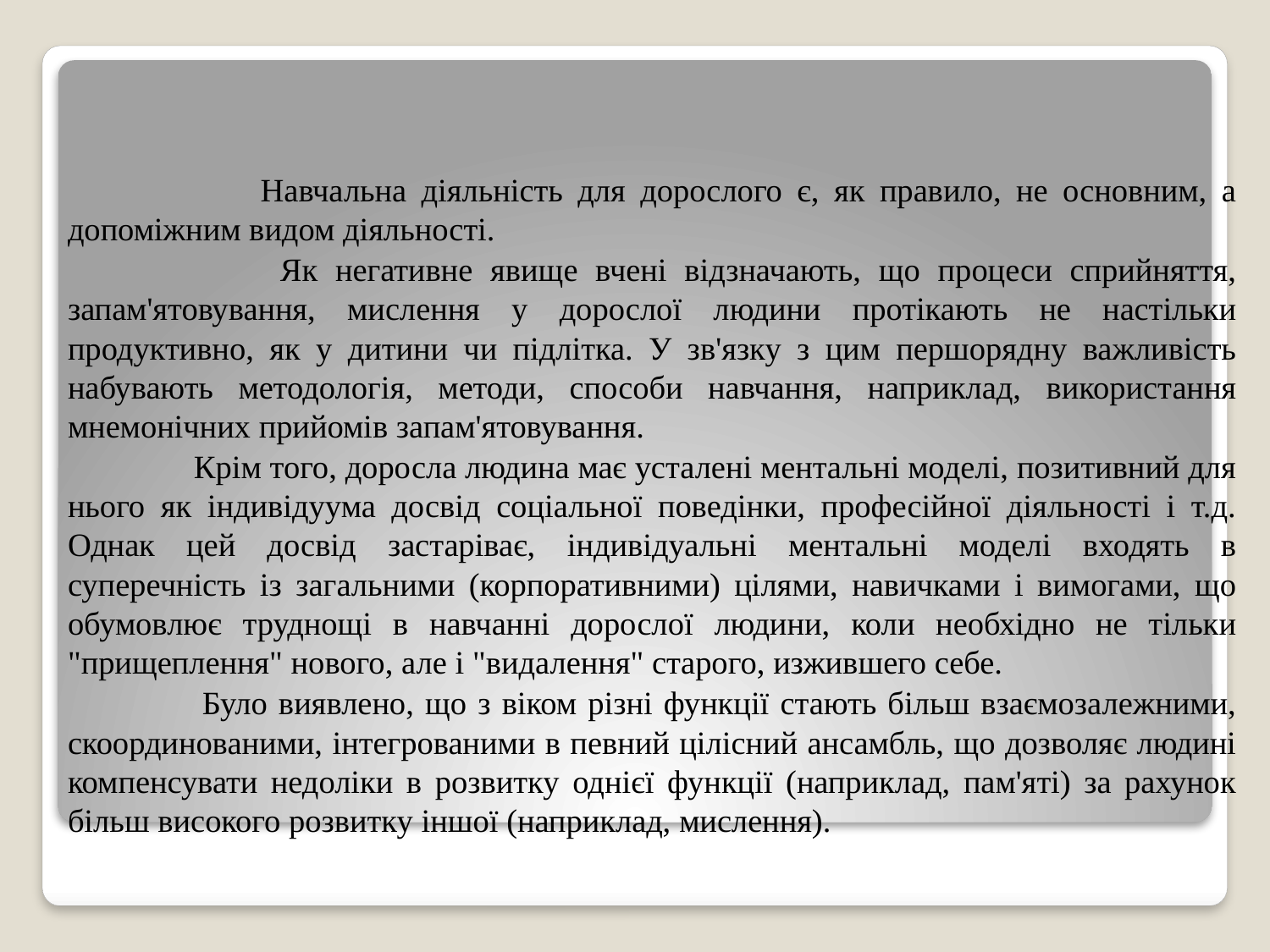

Навчальна діяльність для дорослого є, як правило, не основним, а допоміжним видом діяльності.
            Як негативне явище вчені відзначають, що процеси сприйняття, запам'ятовування, мислення у дорослої людини протікають не настільки продуктивно, як у дитини чи підлітка. У зв'язку з цим першорядну важливість набувають методологія, методи, способи навчання, наприклад, використання мнемонічних прийомів запам'ятовування.
               Крім того, доросла людина має усталені ментальні моделі, позитивний для нього як індивідуума досвід соціальної поведінки, професійної діяльності і т.д. Однак цей досвід застаріває, індивідуальні ментальні моделі входять в суперечність із загальними (корпоративними) цілями, навичками і вимогами, що обумовлює труднощі в навчанні дорослої людини, коли необхідно не тільки "прищеплення" нового, але і "видалення" старого, изжившего себе.
            Було виявлено, що з віком різні функції стають більш взаємозалежними, скоординованими, інтегрованими в певний цілісний ансамбль, що дозволяє людині компенсувати недоліки в розвитку однієї функції (наприклад, пам'яті) за рахунок більш високого розвитку іншої (наприклад, мислення).